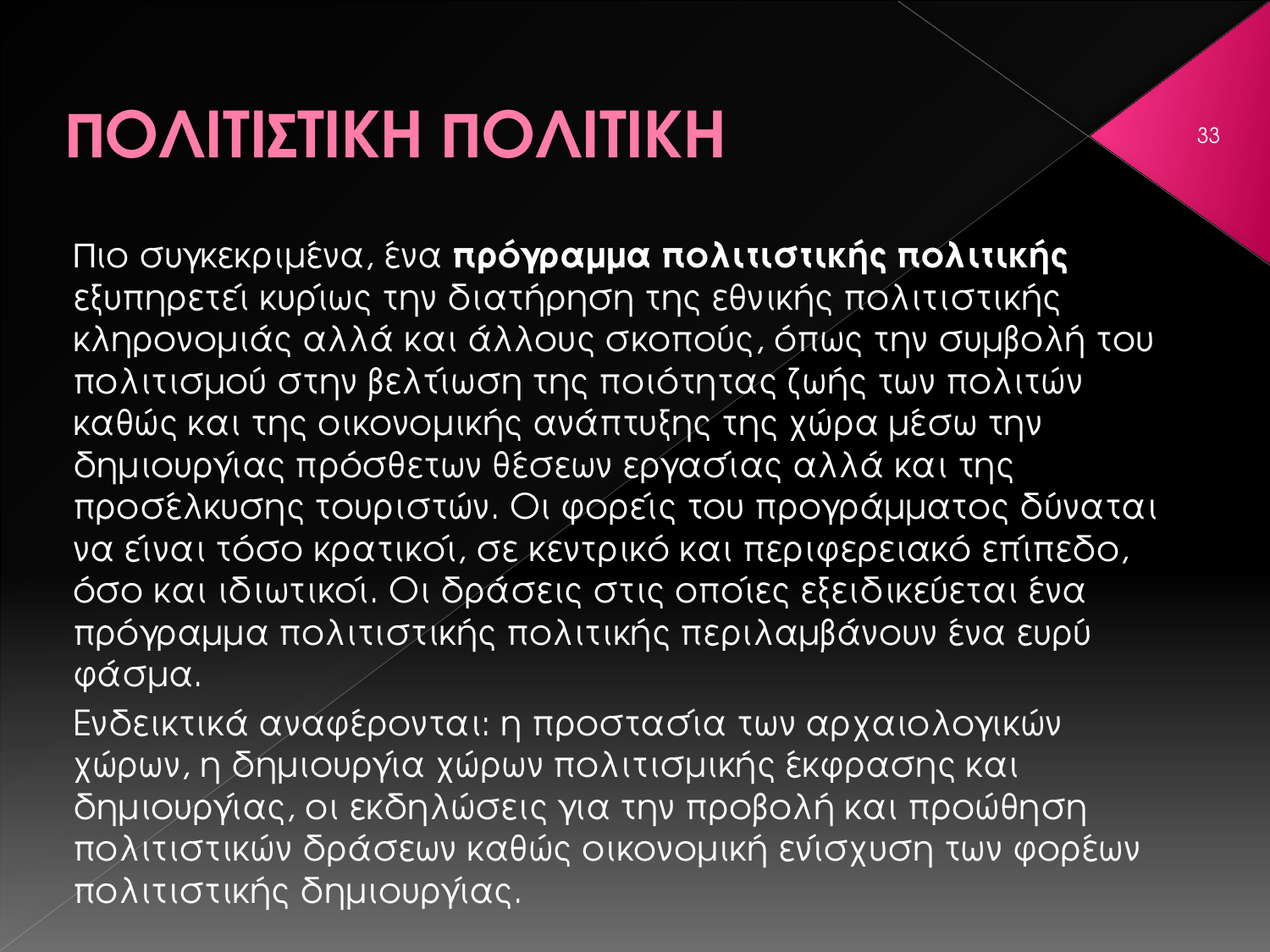

# ΠΟΛΙΤΙΣΤΙΚΗ ΠΟΛΙΤΙΚΗ
33
Πιο συγκεκριμένα, ένα πρόγραμμα πολιτιστικής πολιτικής εξυπηρετεί κυρίως την διατήρηση της εθνικής πολιτιστικής κληρονομιάς αλλά και άλλους σκοπούς, όπως την συμβολή του πολιτισμού στην βελτίωση της ποιότητας ζωής των πολιτών καθώς και της οικονομικής ανάπτυξης της χώρα μέσω την δημιουργίας πρόσθετων θέσεων εργασίας αλλά και της προσέλκυσης τουριστών. Οι φορείς του προγράμματος δύναται να είναι τόσο κρατικοί, σε κεντρικό και περιφερειακό επίπεδο, όσο και ιδιωτικοί. Οι δράσεις στις οποίες εξειδικεύεται ένα πρόγραμμα πολιτιστικής πολιτικής περιλαμβάνουν ένα ευρύ φάσμα.
Ενδεικτικά αναφέρονται: η προστασία των αρχαιολογικών χώρων, η δημιουργία χώρων πολιτισμικής έκφρασης και δημιουργίας, οι εκδηλώσεις για την προβολή και προώθηση πολιτιστικών δράσεων καθώς οικονομική ενίσχυση των φορέων πολιτιστικής δημιουργίας.